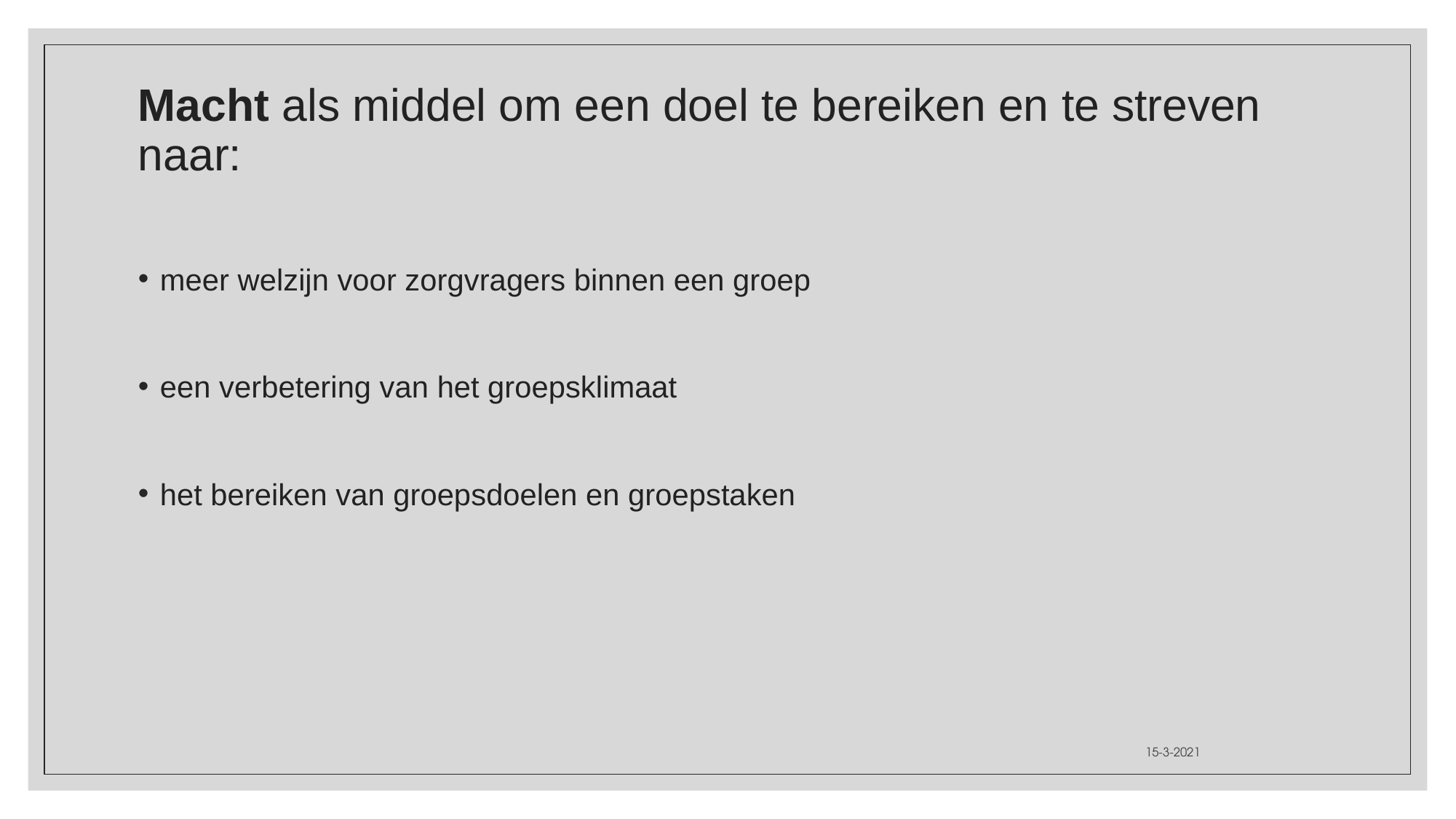

# Macht als middel om een doel te bereiken en te streven naar:
meer welzijn voor zorgvragers binnen een groep

een verbetering van het groepsklimaat

het bereiken van groepsdoelen en groepstaken

15-3-2021